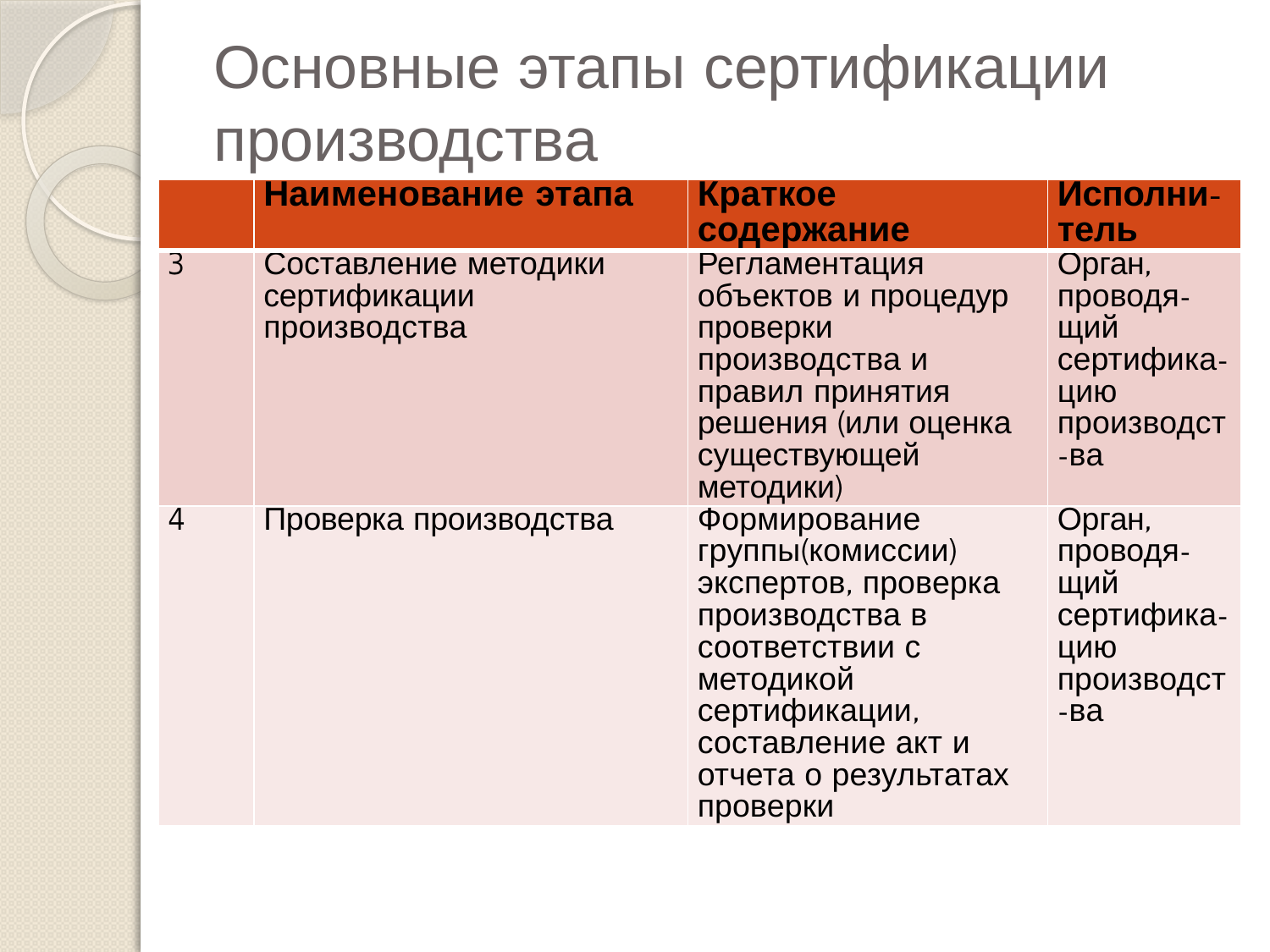

# Основные этапы сертификации производства
|  | Наименование этапа | Краткое содержание | Исполни-тель |
| --- | --- | --- | --- |
| 3 | Составление методики сертификации производства | Регламентация объектов и процедур проверки производства и правил принятия решения (или оценка существующей методики) | Орган, проводя-щий сертифика-цию производст-ва |
| 4 | Проверка производства | Формирование группы(комиссии) экспертов, проверка производства в соответствии с методикой сертификации, составление акт и отчета о результатах проверки | Орган, проводя-щий сертифика-цию производст-ва |